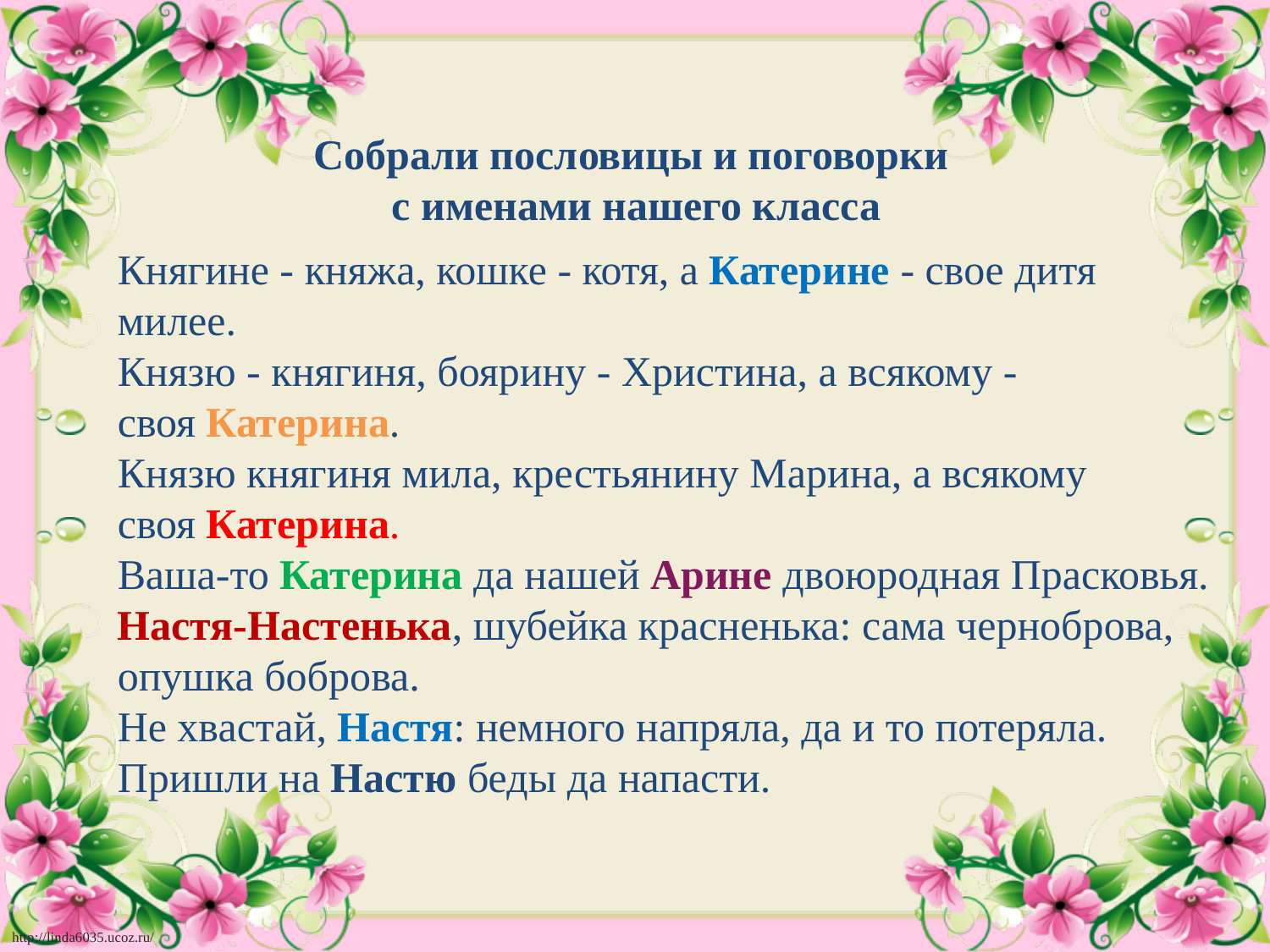

Собрали пословицы и поговорки
с именами нашего класса
Княгине - княжа, кошке - котя, а Катерине - свое дитя милее.
Князю - княгиня, боярину - Христина, а всякому - своя Катерина.
Князю княгиня мила, крестьянину Марина, а всякому своя Катерина.
Ваша-то Катерина да нашей Арине двоюродная Прасковья.
Настя-Настенька, шубейка красненька: сама черноброва, опушка боброва.
Не хвастай, Настя: немного напряла, да и то потеряла.
Пришли на Настю беды да напасти.